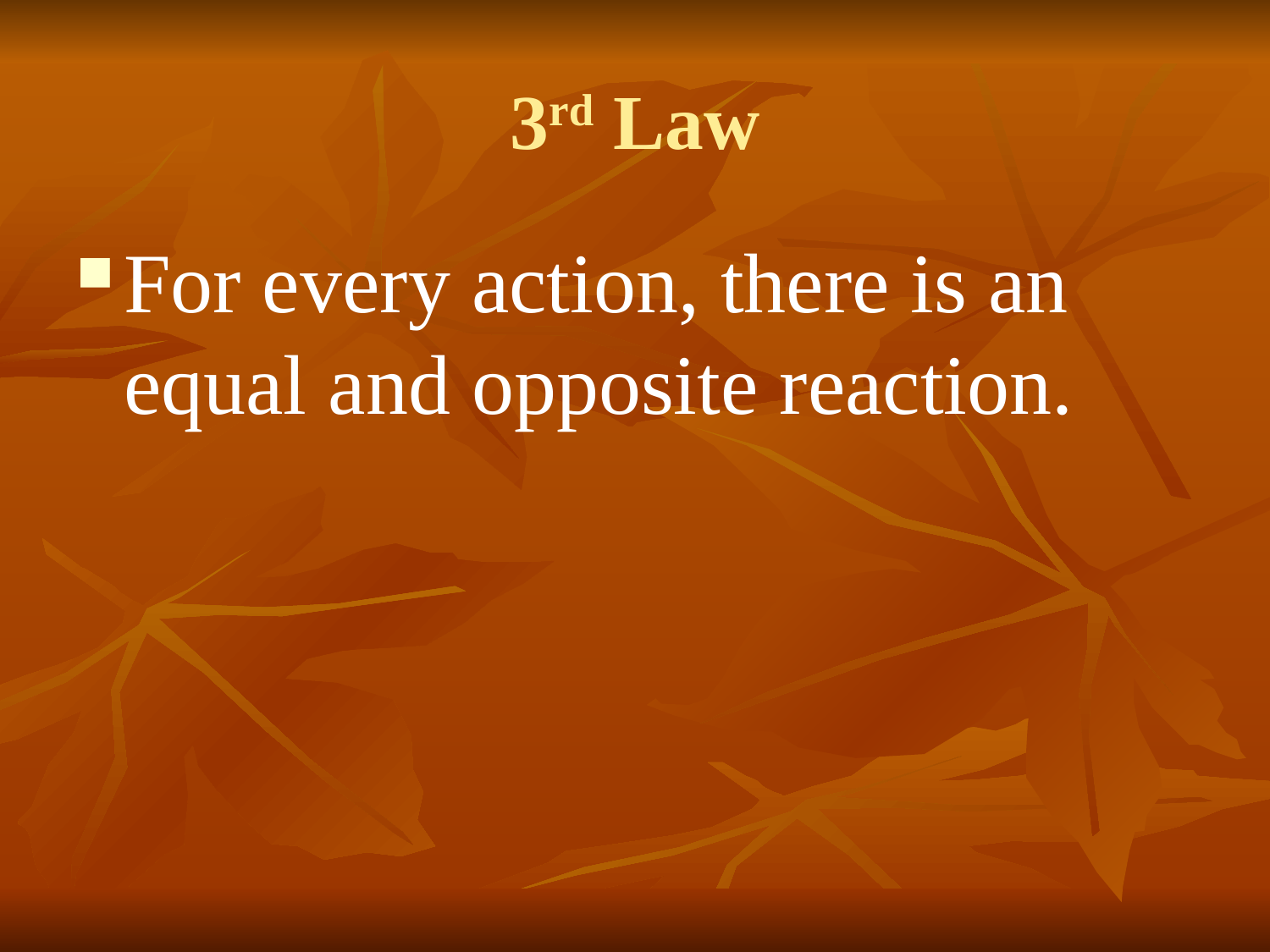

# 3rd Law
For every action, there is an equal and opposite reaction.